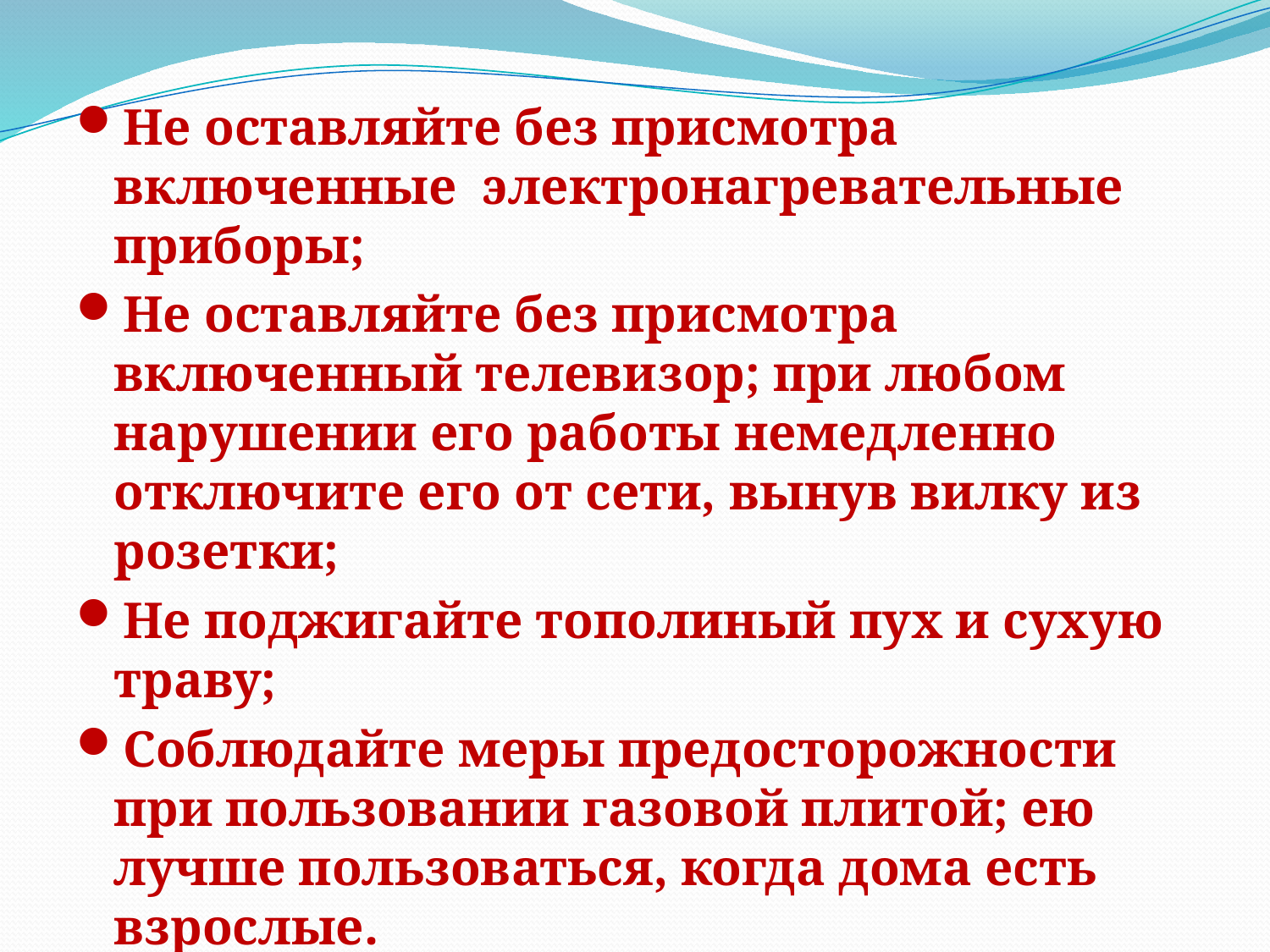

Не оставляйте без присмотра включенные  электронагревательные приборы;
Не оставляйте без присмотра  включенный телевизор; при любом нарушении его работы немедленно отключите его от сети, вынув вилку из розетки;
Не поджигайте тополиный пух и сухую траву;
Соблюдайте меры предосторожности при пользовании газовой плитой; ею лучше пользоваться, когда дома есть взрослые.